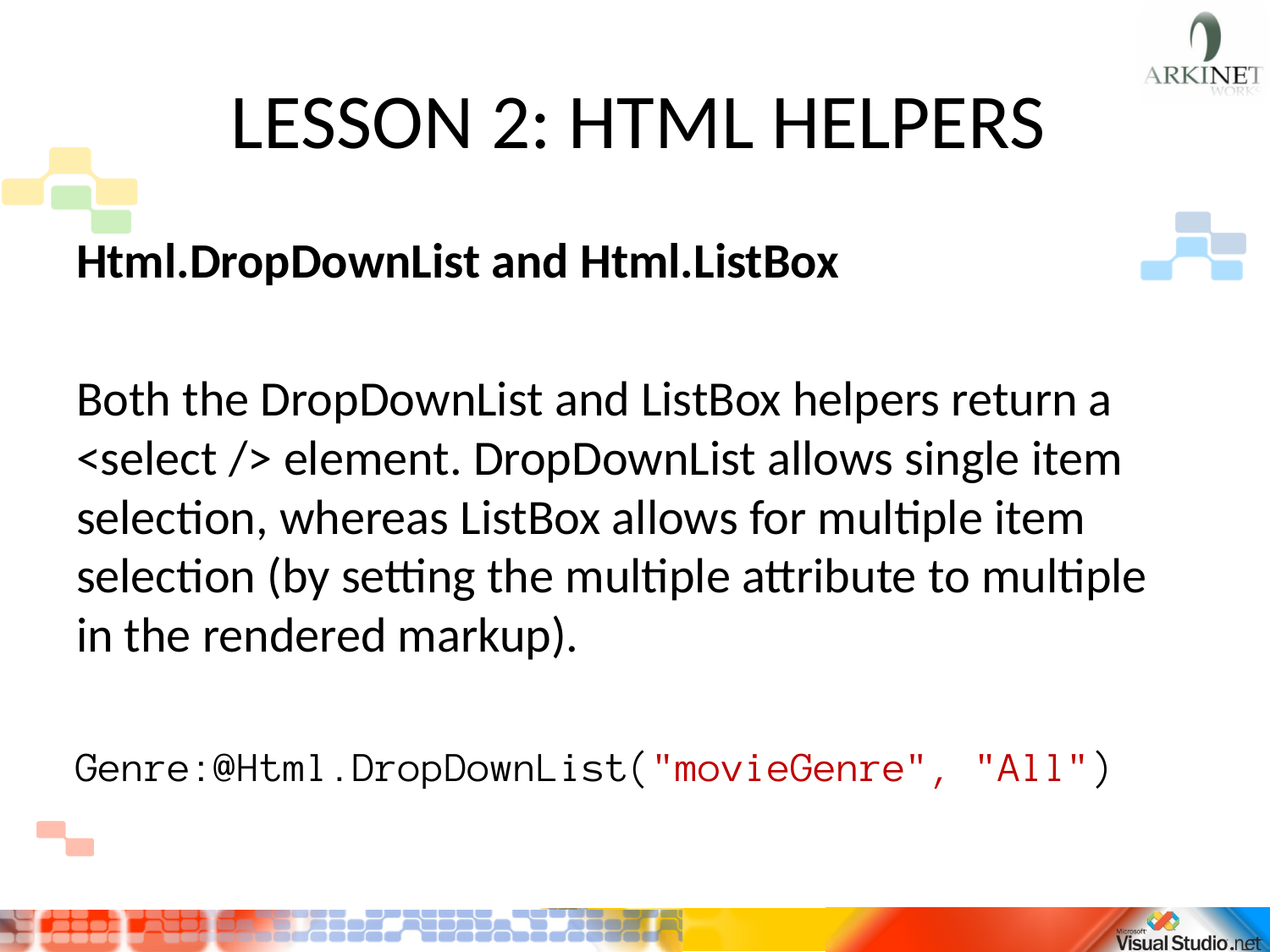

# LESSON 2: HTML HELPERS
Html.DropDownList and Html.ListBox

Both the DropDownList and ListBox helpers return a <select /> element. DropDownList allows single item selection, whereas ListBox allows for multiple item selection (by setting the multiple attribute to multiple in the rendered markup).

Genre:@Html.DropDownList("movieGenre", "All")